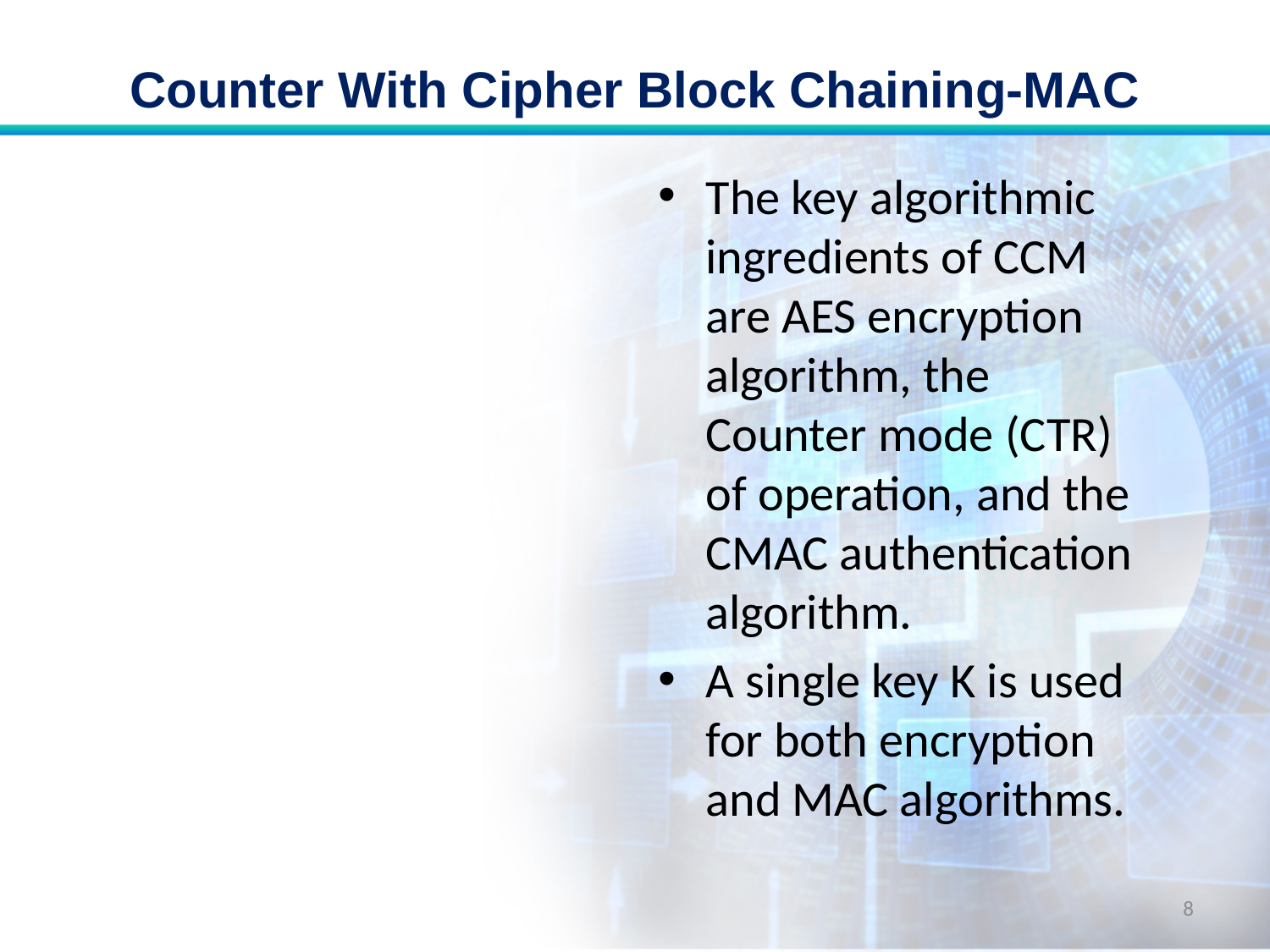

# Counter With Cipher Block Chaining-MAC
The key algorithmic ingredients of CCM are AES encryption algorithm, the Counter mode (CTR) of operation, and the CMAC authentication algorithm.
A single key K is used for both encryption and MAC algorithms.

8